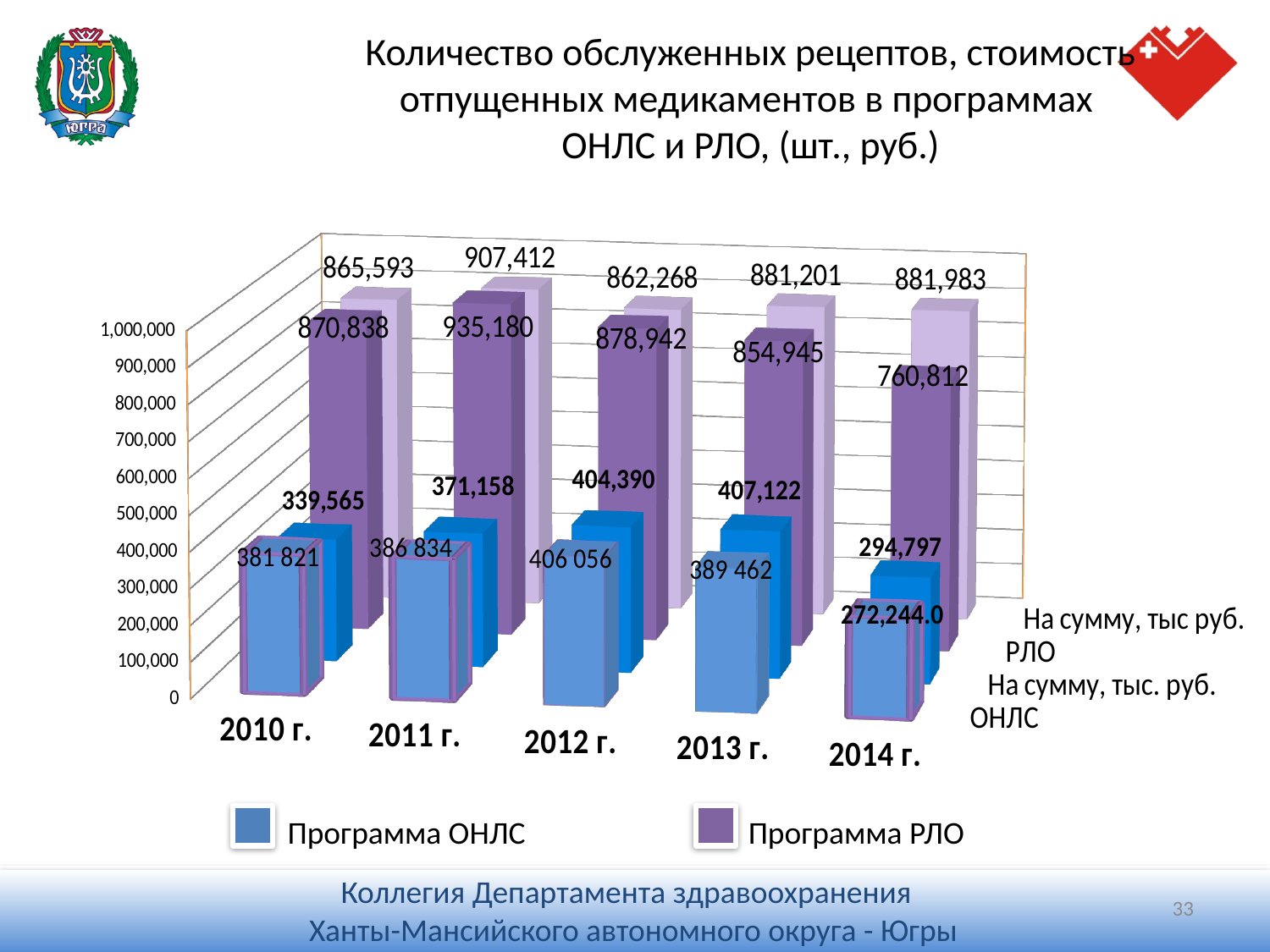

# Количество обслуженных рецептов, стоимость отпущенных медикаментов в программах ОНЛС и РЛО, (шт., руб.)

[unsupported chart]

Программа ОНЛС

Программа РЛО
33